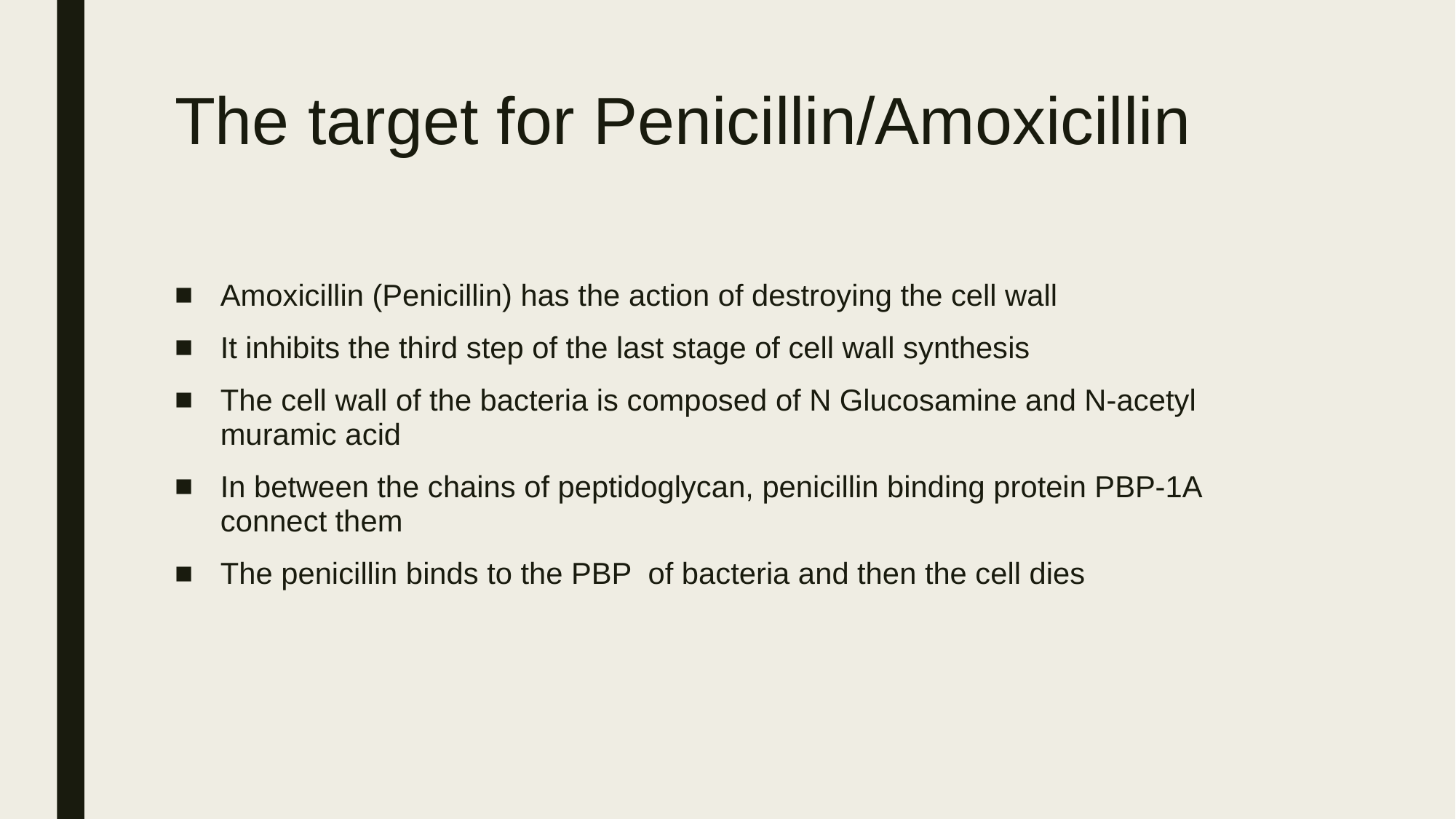

# The target for Penicillin/Amoxicillin
Amoxicillin (Penicillin) has the action of destroying the cell wall
It inhibits the third step of the last stage of cell wall synthesis
The cell wall of the bacteria is composed of N Glucosamine and N-acetyl muramic acid
In between the chains of peptidoglycan, penicillin binding protein PBP-1A connect them
The penicillin binds to the PBP  of bacteria and then the cell dies